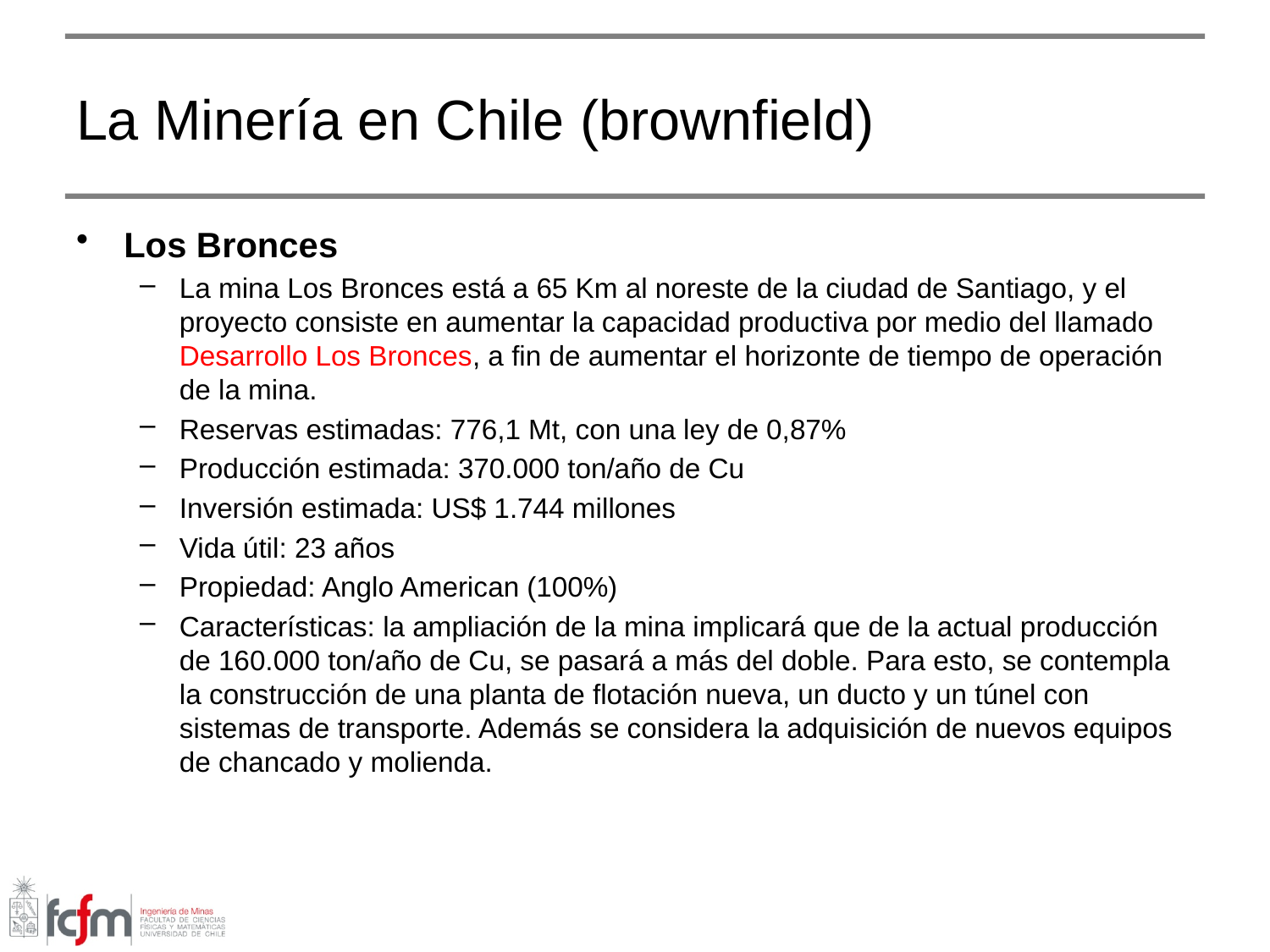

# La Minería en Chile (brownfield)
Los Bronces
La mina Los Bronces está a 65 Km al noreste de la ciudad de Santiago, y el proyecto consiste en aumentar la capacidad productiva por medio del llamado Desarrollo Los Bronces, a fin de aumentar el horizonte de tiempo de operación de la mina.
Reservas estimadas: 776,1 Mt, con una ley de 0,87%
Producción estimada: 370.000 ton/año de Cu
Inversión estimada: US$ 1.744 millones
Vida útil: 23 años
Propiedad: Anglo American (100%)
Características: la ampliación de la mina implicará que de la actual producción de 160.000 ton/año de Cu, se pasará a más del doble. Para esto, se contempla la construcción de una planta de flotación nueva, un ducto y un túnel con sistemas de transporte. Además se considera la adquisición de nuevos equipos de chancado y molienda.